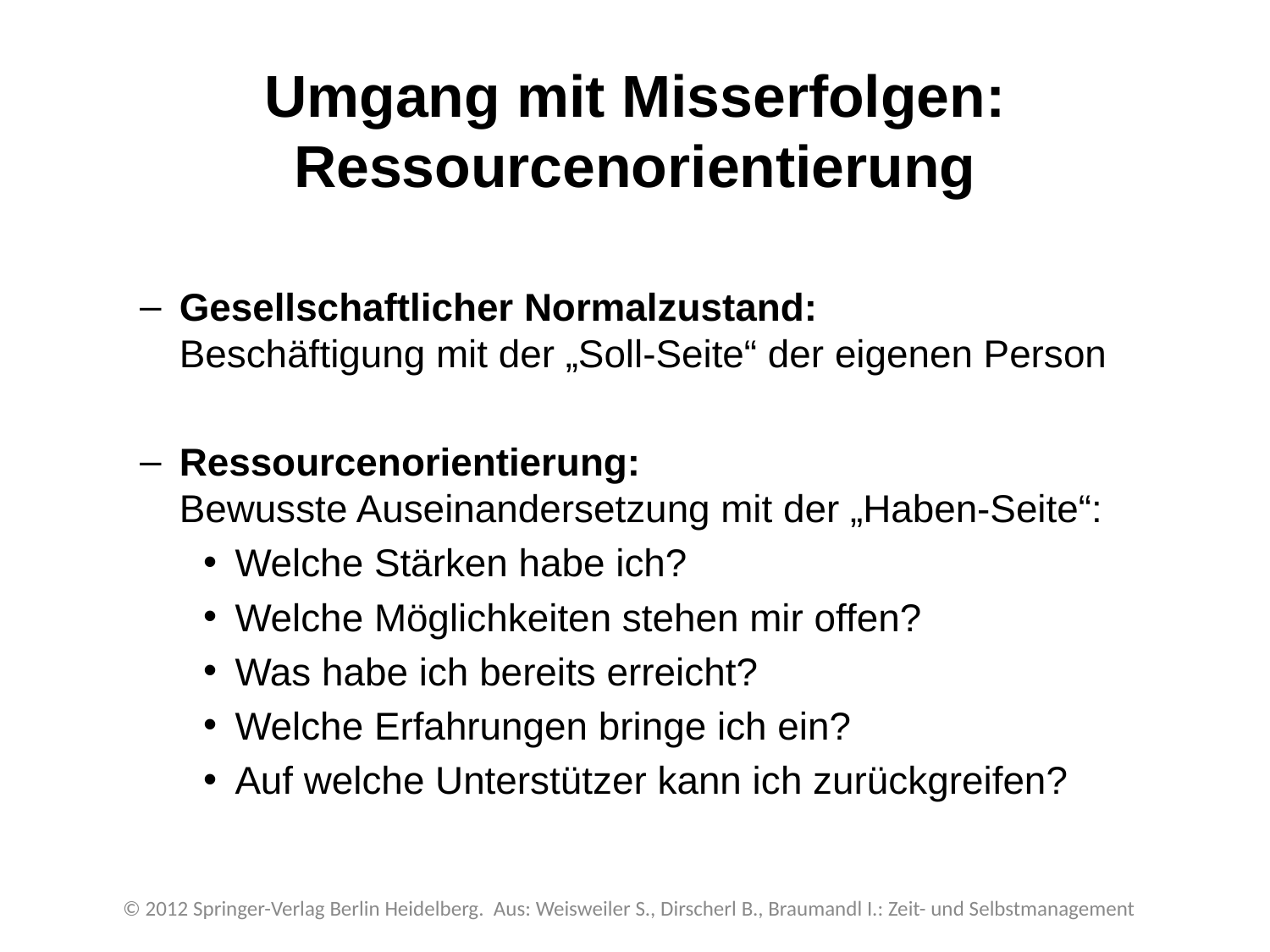

# Umgang mit Misserfolgen: Ressourcenorientierung
Gesellschaftlicher Normalzustand:
Beschäftigung mit der „Soll-Seite“ der eigenen Person

Ressourcenorientierung:
Bewusste Auseinandersetzung mit der „Haben-Seite“:
Welche Stärken habe ich?
Welche Möglichkeiten stehen mir offen?
Was habe ich bereits erreicht?
Welche Erfahrungen bringe ich ein?
Auf welche Unterstützer kann ich zurückgreifen?
© 2012 Springer-Verlag Berlin Heidelberg.  Aus: Weisweiler S., Dirscherl B., Braumandl I.: Zeit- und Selbstmanagement